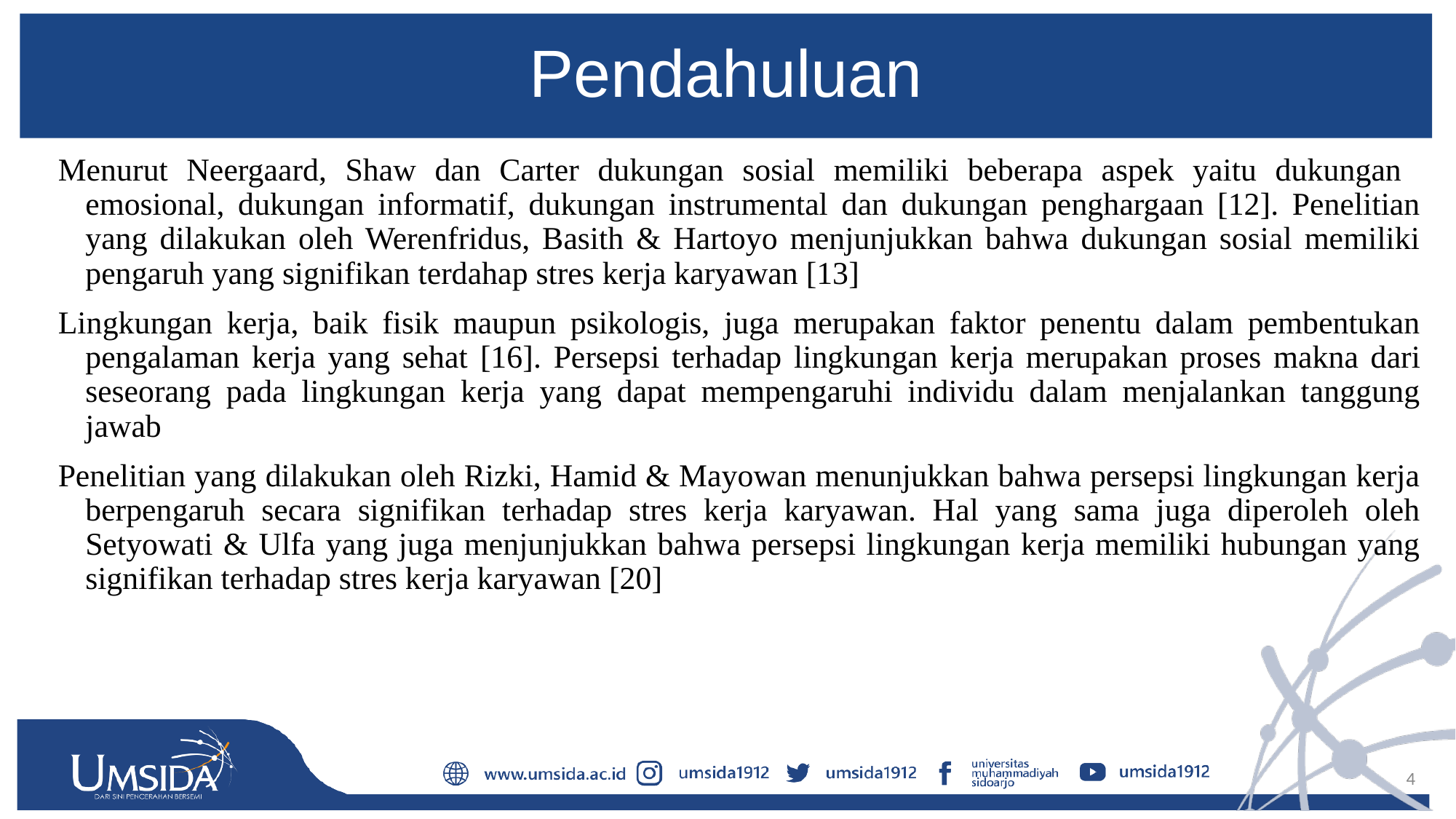

# Pendahuluan
Menurut Neergaard, Shaw dan Carter dukungan sosial memiliki beberapa aspek yaitu dukungan  emosional, dukungan informatif, dukungan instrumental dan dukungan penghargaan [12]. Penelitian yang dilakukan oleh Werenfridus, Basith & Hartoyo menjunjukkan bahwa dukungan sosial memiliki pengaruh yang signifikan terdahap stres kerja karyawan [13]
Lingkungan kerja, baik fisik maupun psikologis, juga merupakan faktor penentu dalam pembentukan pengalaman kerja yang sehat [16]. Persepsi terhadap lingkungan kerja merupakan proses makna dari seseorang pada lingkungan kerja yang dapat mempengaruhi individu dalam menjalankan tanggung jawab
Penelitian yang dilakukan oleh Rizki, Hamid & Mayowan menunjukkan bahwa persepsi lingkungan kerja berpengaruh secara signifikan terhadap stres kerja karyawan. Hal yang sama juga diperoleh oleh Setyowati & Ulfa yang juga menjunjukkan bahwa persepsi lingkungan kerja memiliki hubungan yang signifikan terhadap stres kerja karyawan [20]